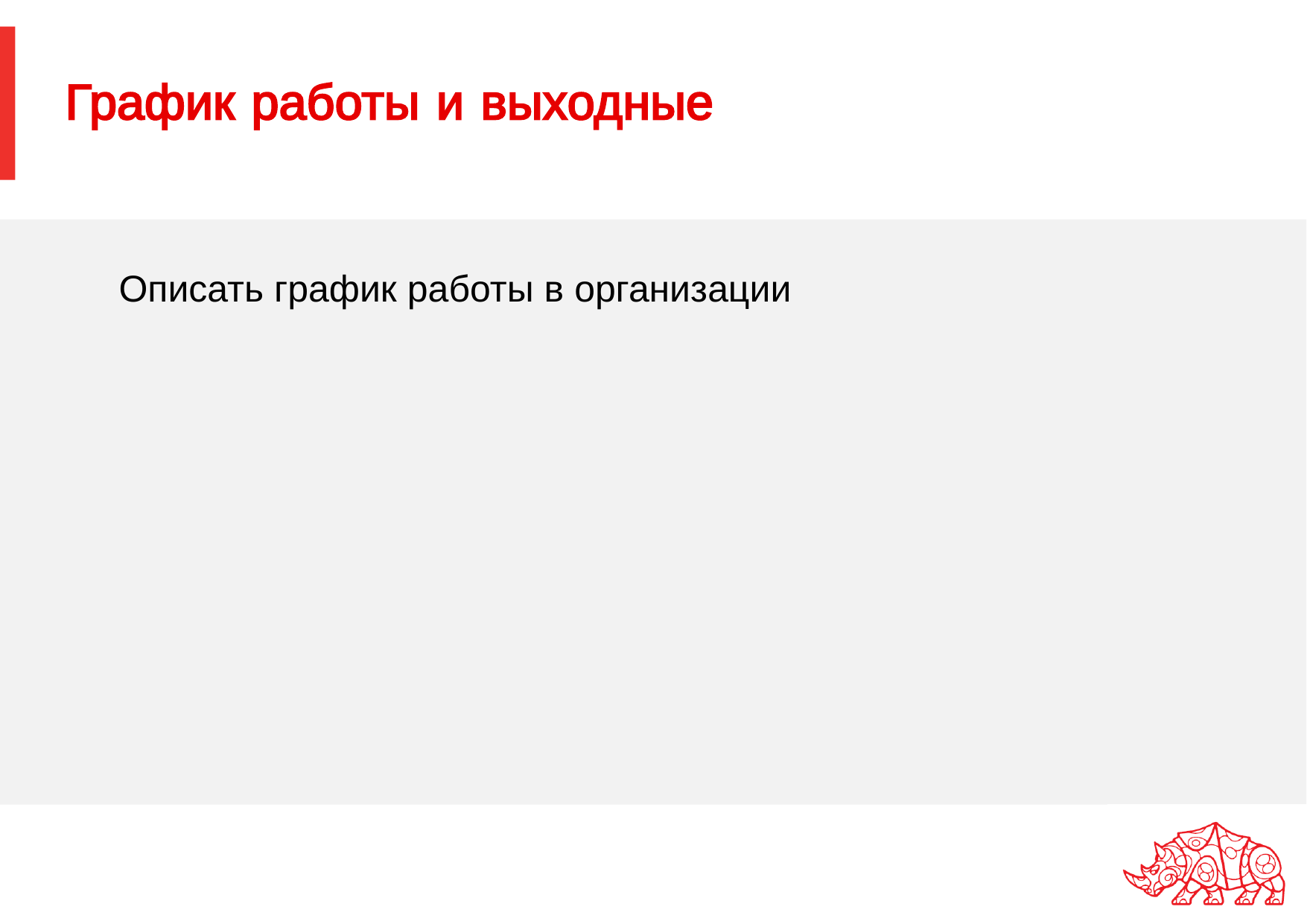

# График работы и выходные
Описать график работы в организации